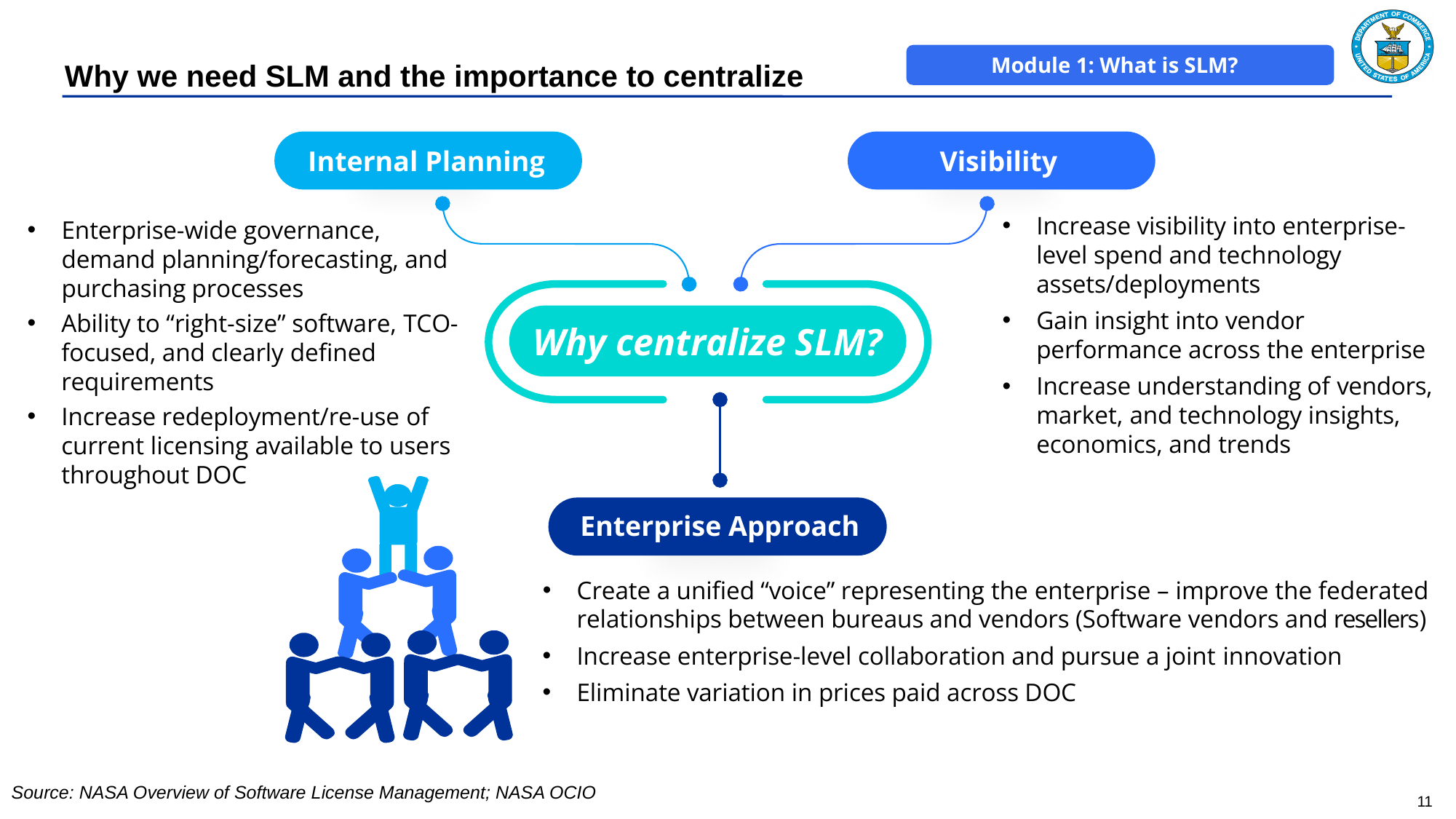

Module 1: What is SLM?
# Why we need SLM and the importance to centralize

Internal Planning
Visibility

Enterprise-wide governance, demand planning/forecasting, and purchasing processes
Ability to “right-size” software, TCO-focused, and clearly defined requirements
Increase redeployment/re-use of current licensing available to users throughout DOC
Increase visibility into enterprise-level spend and technology assets/deployments
Gain insight into vendor performance across the enterprise
Increase understanding of vendors, market, and technology insights, economics, and trends

Why centralize SLM?

Enterprise Approach

Create a unified “voice” representing the enterprise – improve the federated relationships between bureaus and vendors (Software vendors and resellers)
Increase enterprise-level collaboration and pursue a joint innovation
Eliminate variation in prices paid across DOC

Source: NASA Overview of Software License Management; NASA OCIO